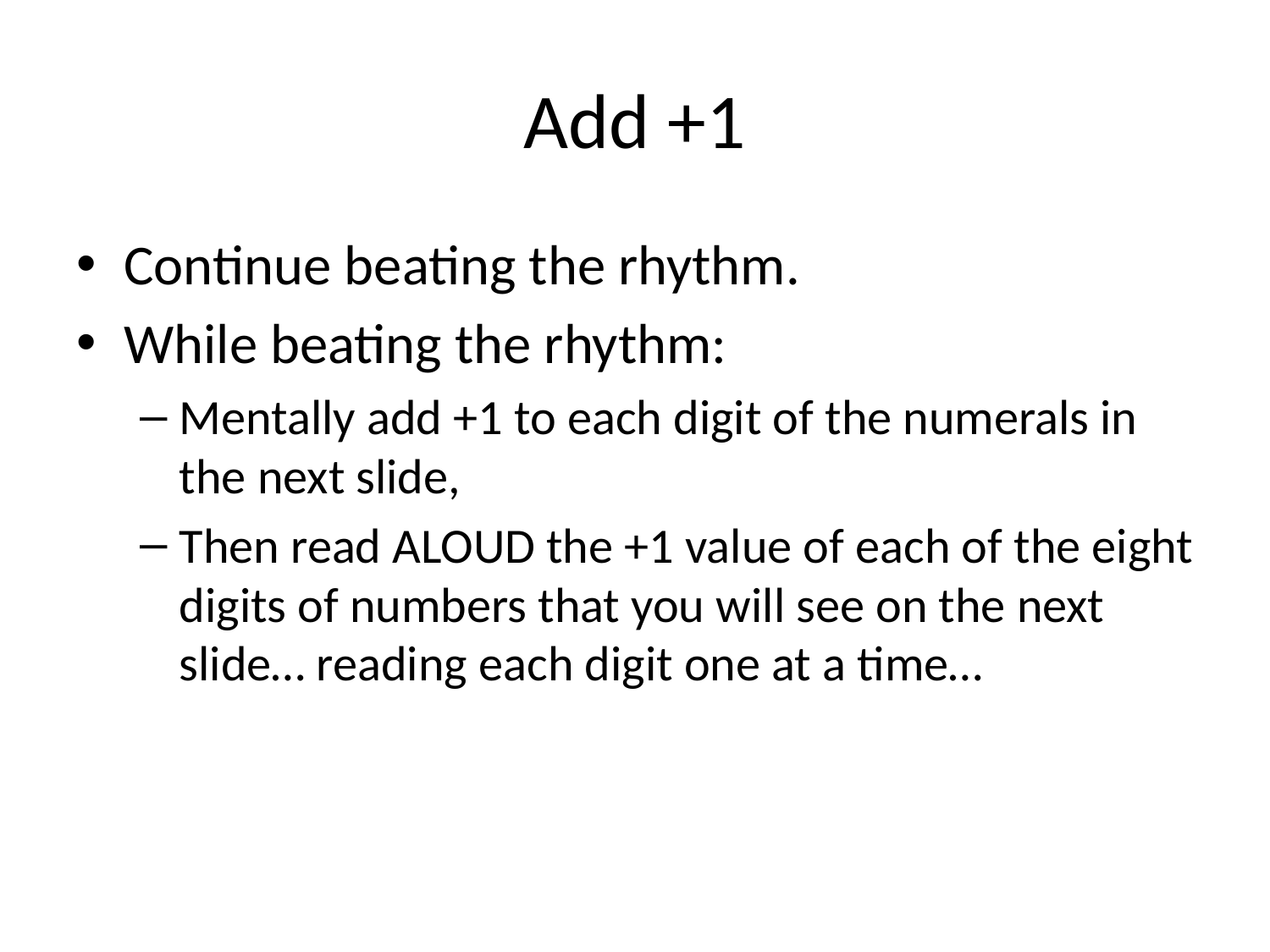

# Add +1
Continue beating the rhythm.
While beating the rhythm:
Mentally add +1 to each digit of the numerals in the next slide,
Then read ALOUD the +1 value of each of the eight digits of numbers that you will see on the next slide… reading each digit one at a time…